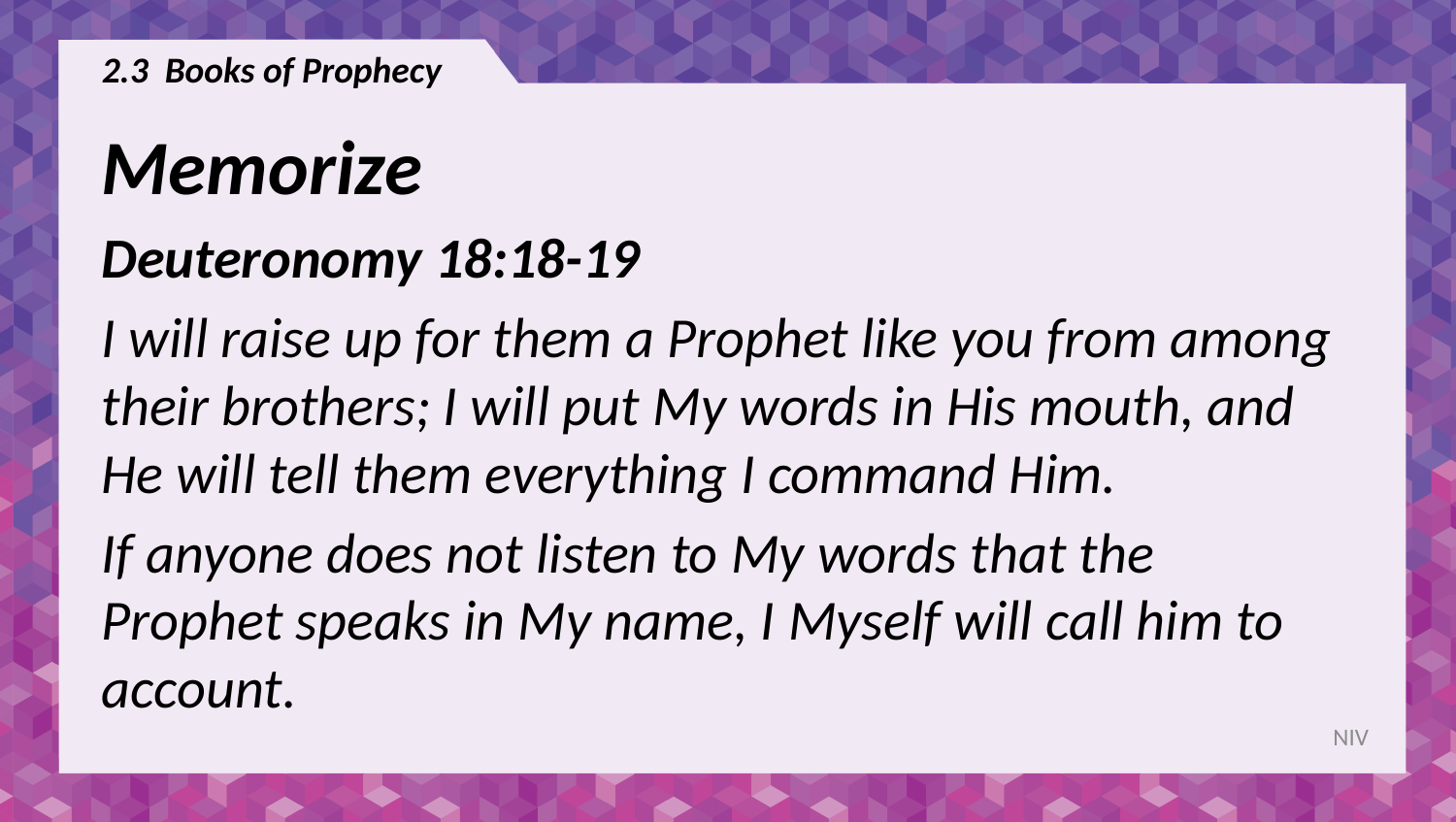

# 2.3  Books of Prophecy
Memorize
Deuteronomy 18:18-19
I will raise up for them a Prophet like you from among their brothers; I will put My words in His mouth, and He will tell them everything I command Him.
If anyone does not listen to My words that the Prophet speaks in My name, I Myself will call him to account.
NIV